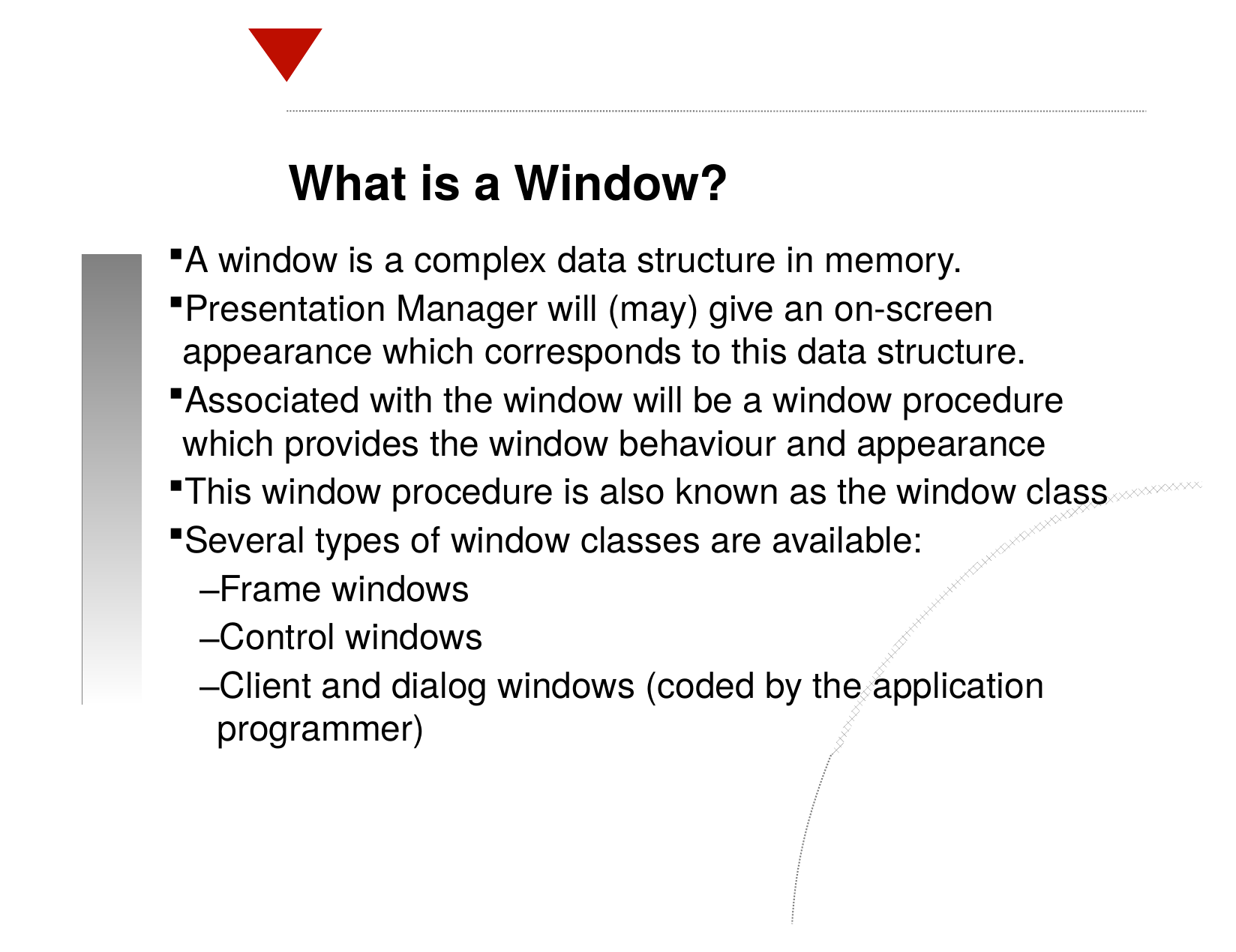

What is a Window?
A window is a complex data structure in memory.
Presentation Manager will (may) give an on-screen appearance which corresponds to this data structure.
Associated with the window will be a window procedure which provides the window behaviour and appearance
This window procedure is also known as the window class
Several types of window classes are available:
Frame windows
Control windows
Client and dialog windows (coded by the application programmer)